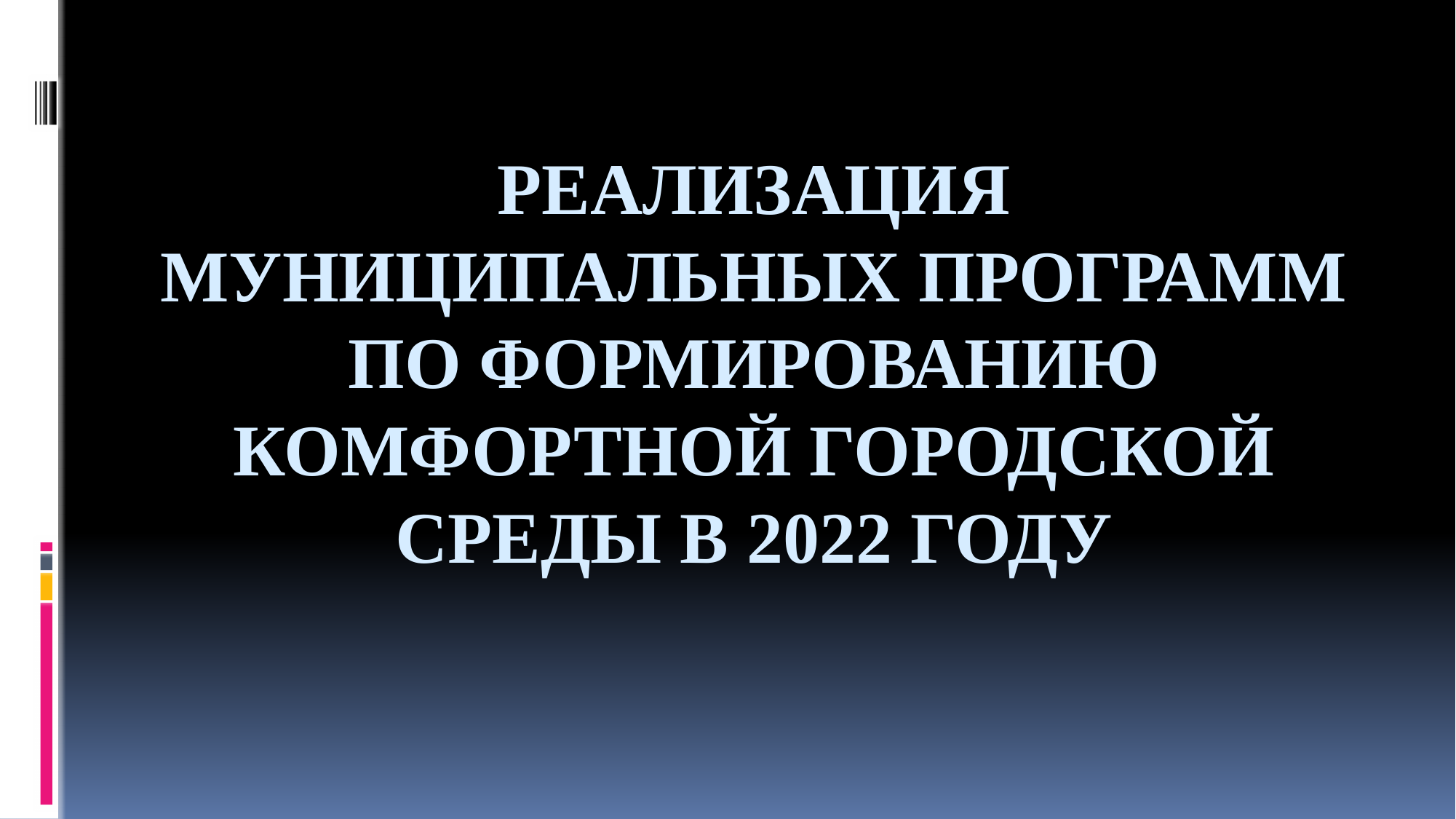

# Реализация муниципальных программ по Формированию комфортной городской среды в 2022 году